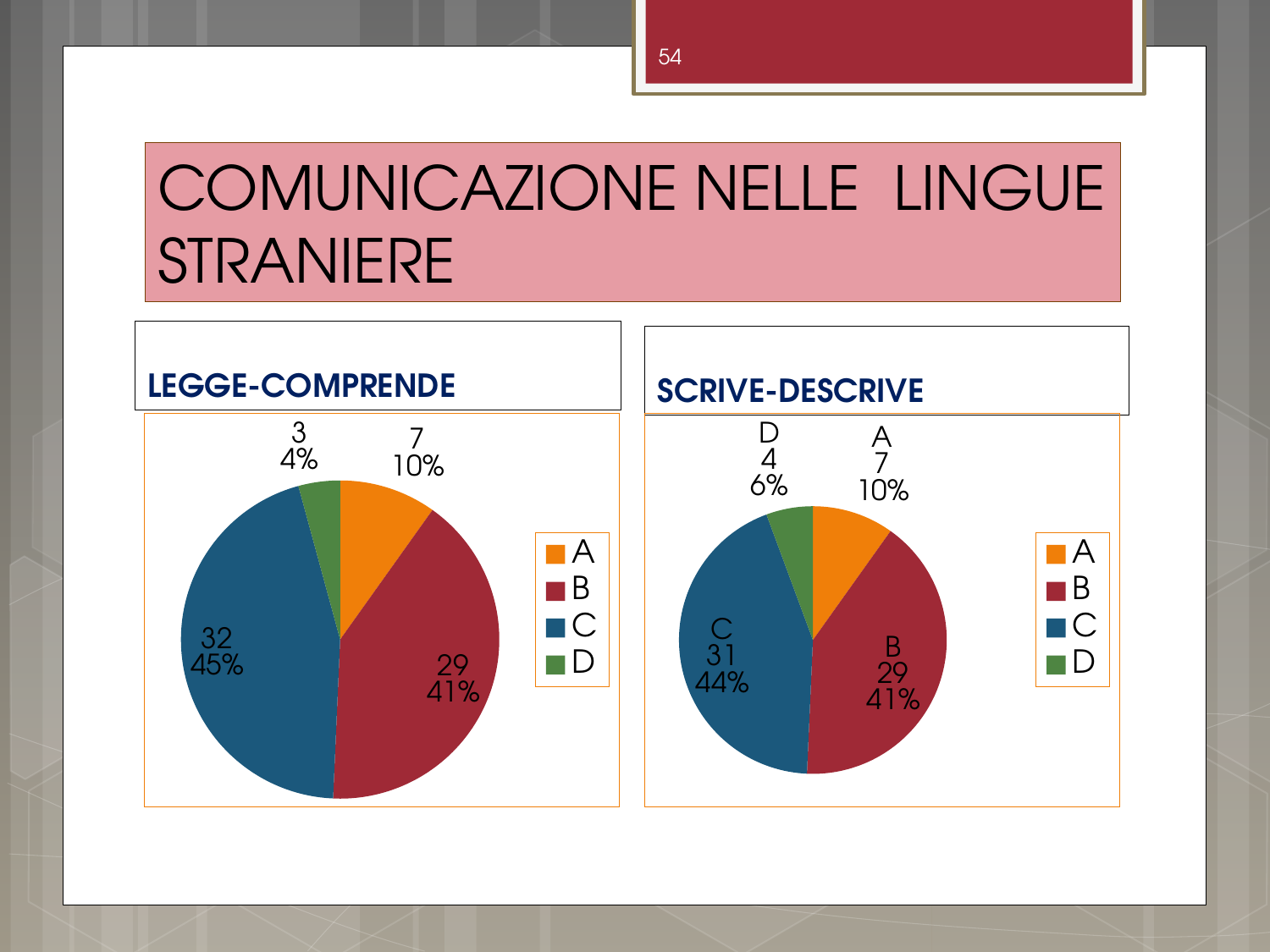

54
# COMUNICAZIONE NELLE  LINGUE STRANIERE
LEGGE-COMPRENDE
SCRIVE-DESCRIVE

### Chart

| Category | Vendite |
|---|---|
| A | 7.0 |
| B | 29.0 |
| C | 32.0 |
| D | 3.0 |

### Chart

| Category | Vendite |
|---|---|
| A | 7.0 |
| B | 29.0 |
| C | 31.0 |
| D | 4.0 |